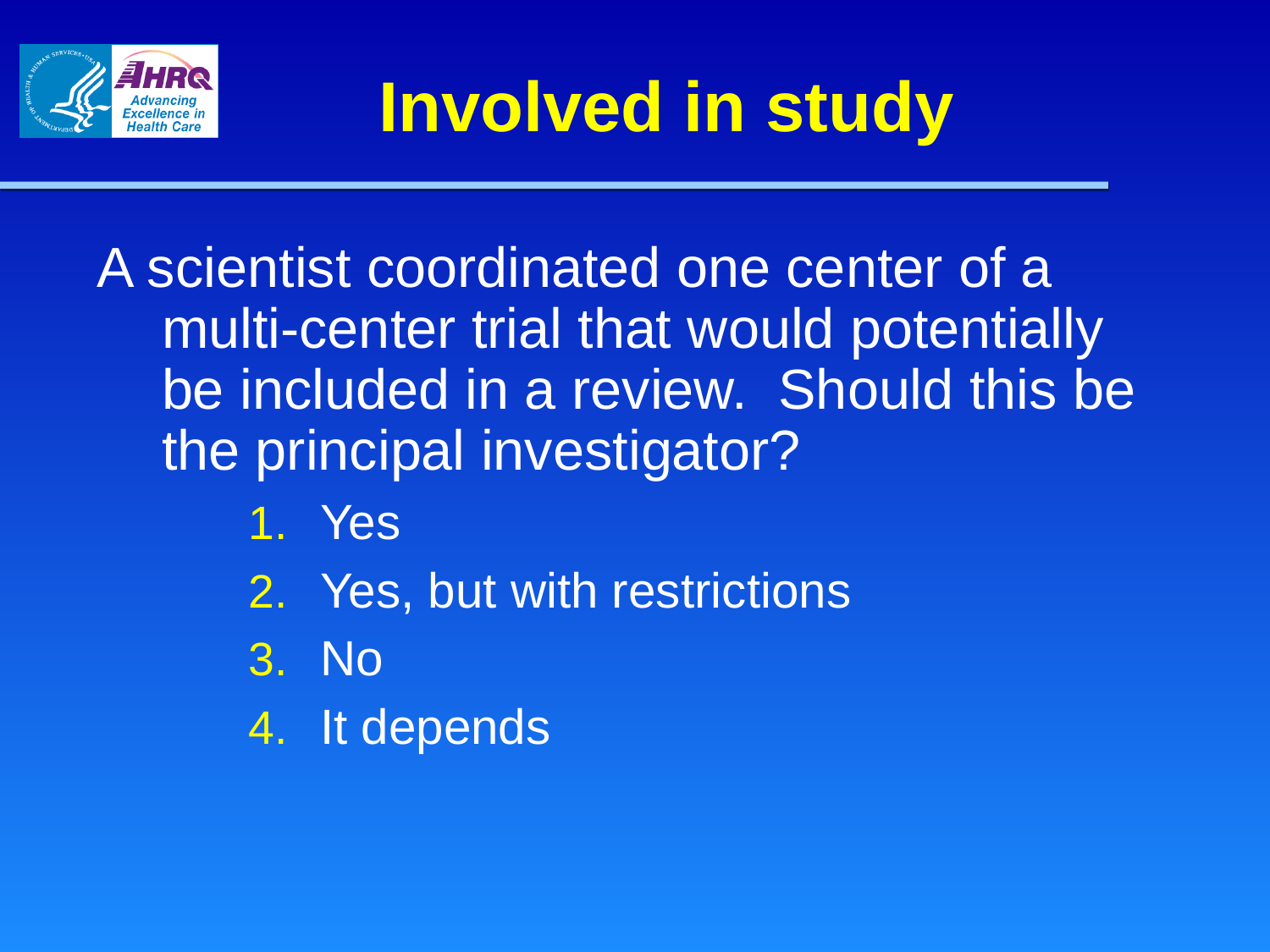

# Involved in study
A scientist coordinated one center of a multi-center trial that would potentially be included in a review.  Should this be the principal investigator?
Yes
Yes, but with restrictions
No
It depends